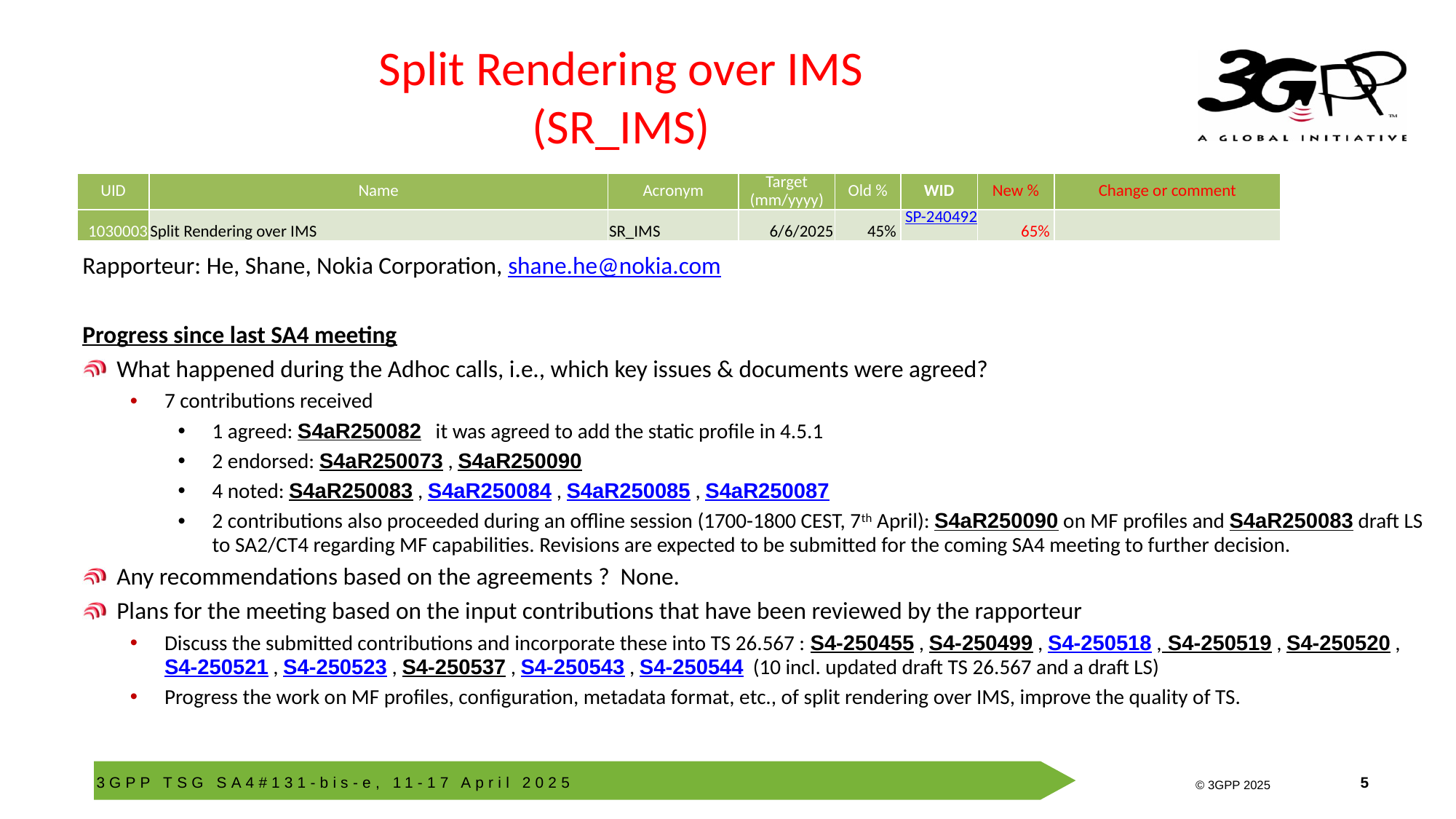

# Split Rendering over IMS (SR_IMS)
| UID | Name | Acronym | Target (mm/yyyy) | Old % | WID | New % | Change or comment |
| --- | --- | --- | --- | --- | --- | --- | --- |
| 1030003 | Split Rendering over IMS | SR\_IMS | 6/6/2025 | 45% | SP-240492 | 65% |  |
Rapporteur: He, Shane, Nokia Corporation, shane.he@nokia.com

Progress since last SA4 meeting
What happened during the Adhoc calls, i.e., which key issues & documents were agreed?
7 contributions received
1 agreed: S4aR250082   it was agreed to add the static profile in 4.5.1
2 endorsed: S4aR250073 , S4aR250090
4 noted: S4aR250083 , S4aR250084 , S4aR250085 , S4aR250087
2 contributions also proceeded during an offline session (1700-1800 CEST, 7th April): S4aR250090 on MF profiles and S4aR250083 draft LS to SA2/CT4 regarding MF capabilities. Revisions are expected to be submitted for the coming SA4 meeting to further decision.
Any recommendations based on the agreements ?  None.
Plans for the meeting based on the input contributions that have been reviewed by the rapporteur
Discuss the submitted contributions and incorporate these into TS 26.567 : S4-250455 , S4-250499 , S4-250518 , S4-250519 , S4-250520 , S4-250521 , S4-250523 , S4-250537 , S4-250543 , S4-250544  (10 incl. updated draft TS 26.567 and a draft LS)
Progress the work on MF profiles, configuration, metadata format, etc., of split rendering over IMS, improve the quality of TS.